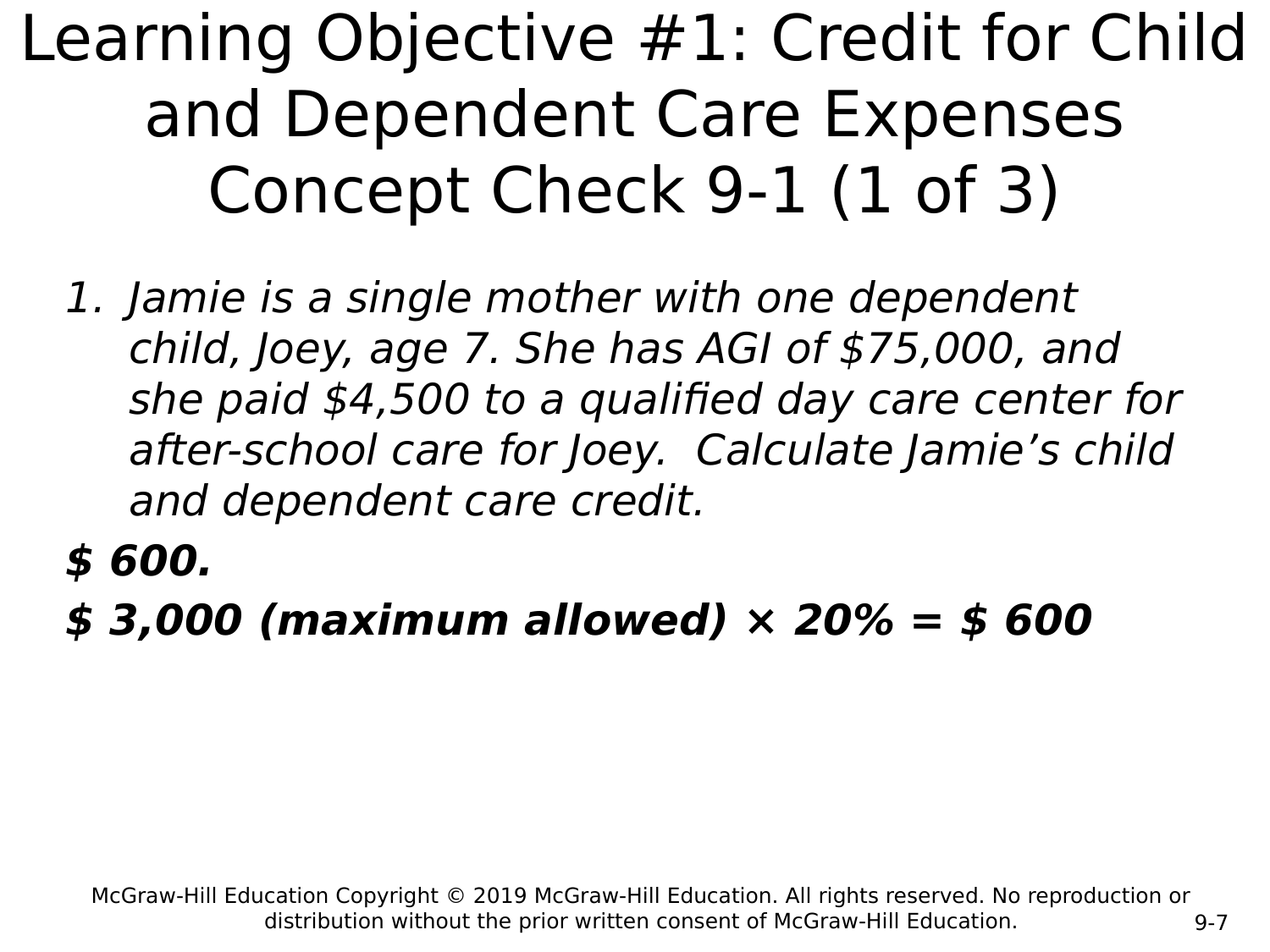

# Learning Objective #1: Credit for Child and Dependent Care Expenses Concept Check 9-1 (1 of 3)
Jamie is a single mother with one dependent child, Joey, age 7. She has AGI of $75,000, and she paid $4,500 to a qualified day care center for after-school care for Joey.  Calculate Jamie’s child and dependent care credit.
$ 600.
$ 3,000 (maximum allowed) × 20% = $ 600
McGraw-Hill Education Copyright © 2019 McGraw-Hill Education. All rights reserved. No reproduction or distribution without the prior written consent of McGraw-Hill Education.
9-7